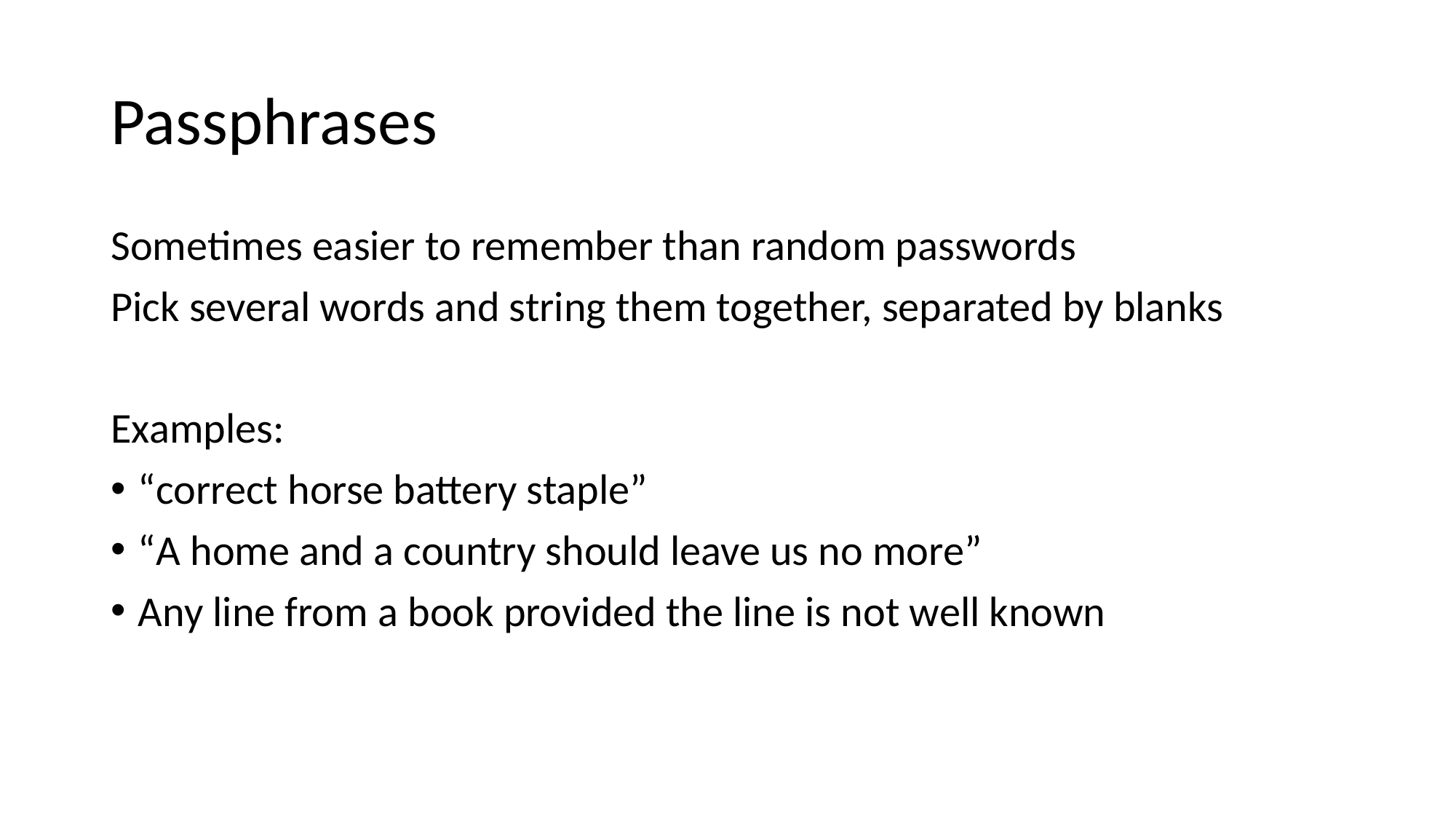

# Passphrases
Sometimes easier to remember than random passwords
Pick several words and string them together, separated by blanks

Examples:
“correct horse battery staple”
“A home and a country should leave us no more”
Any line from a book provided the line is not well known